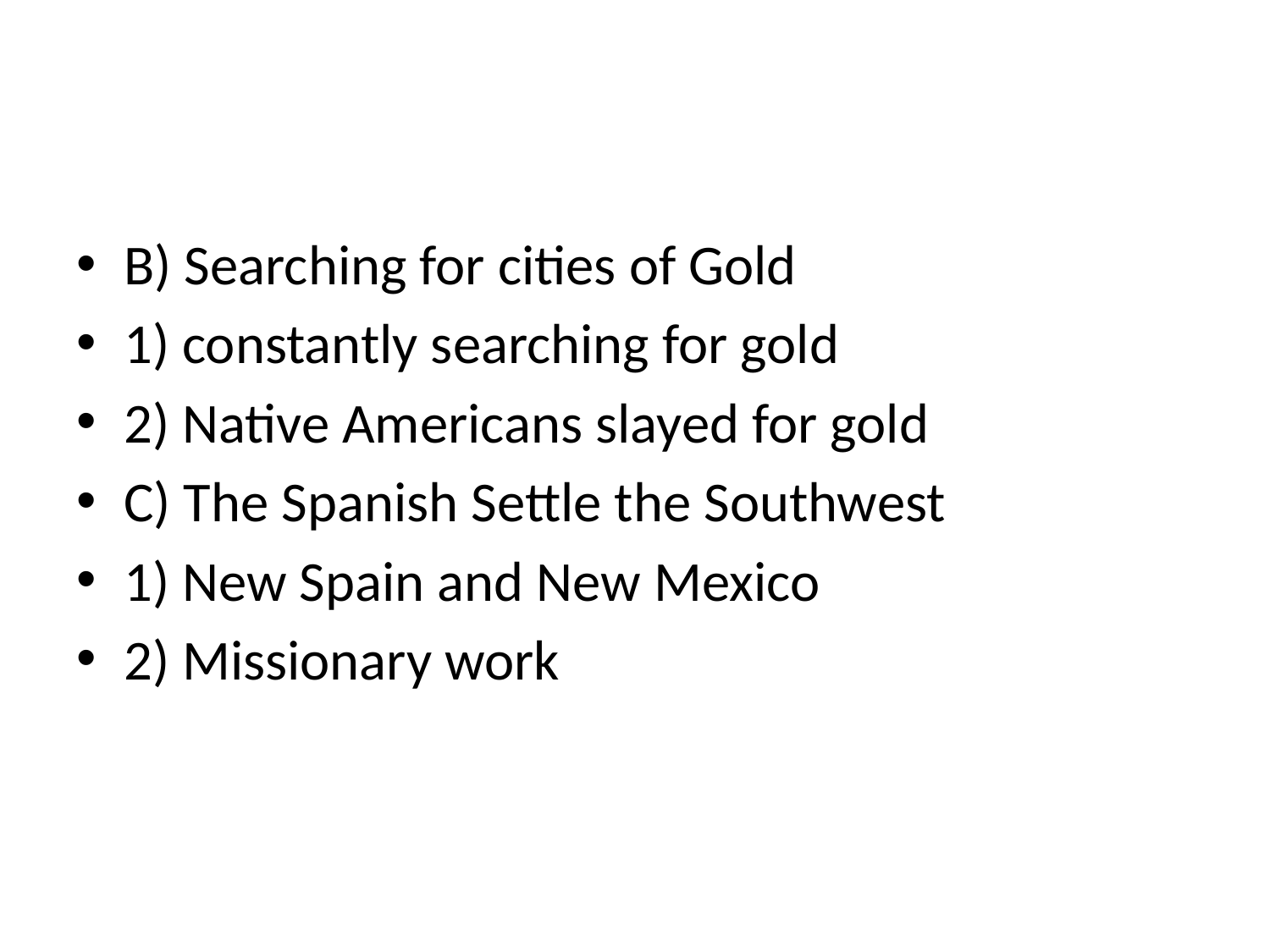

#
B) Searching for cities of Gold
1) constantly searching for gold
2) Native Americans slayed for gold
C) The Spanish Settle the Southwest
1) New Spain and New Mexico
2) Missionary work